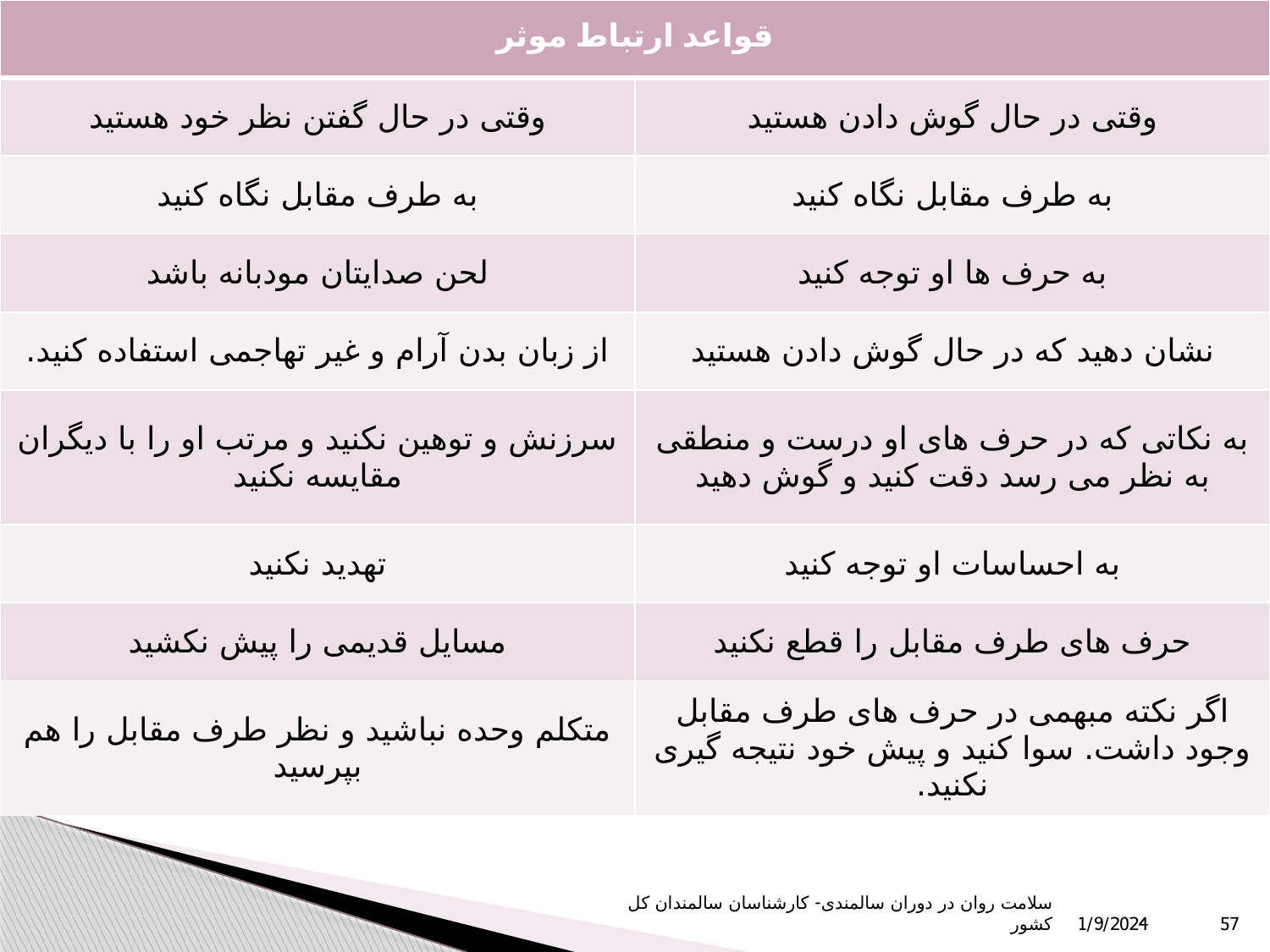

| قواعد ارتباط موثر |  |
| --- | --- |
| وقتی در حال گفتن نظر خود هستید | وقتی در حال گوش دادن هستید |
| به طرف مقابل نگاه کنید | به طرف مقابل نگاه کنید |
| لحن صدایتان مودبانه باشد | به حرف ها او توجه کنید |
| از زبان بدن آرام و غیر تهاجمی استفاده کنید. | نشان دهید که در حال گوش دادن هستید |
| سرزنش و توهین نکنید و مرتب او را با دیگران مقایسه نکنید | به نکاتی که در حرف های او درست و منطقی به نظر می رسد دقت کنید و گوش دهید |
| تهدید نکنید | به احساسات او توجه کنید |
| مسایل قدیمی را پیش نکشید | حرف های طرف مقابل را قطع نکنید |
| متکلم وحده نباشید و نظر طرف مقابل را هم بپرسید | اگر نکته مبهمی در حرف های طرف مقابل وجود داشت. سوا کنید و پیش خود نتیجه گیری نکنید. |
سلامت روان در دوران سالمندی- کارشناسان سالمندان کل کشور
1/9/2024
57